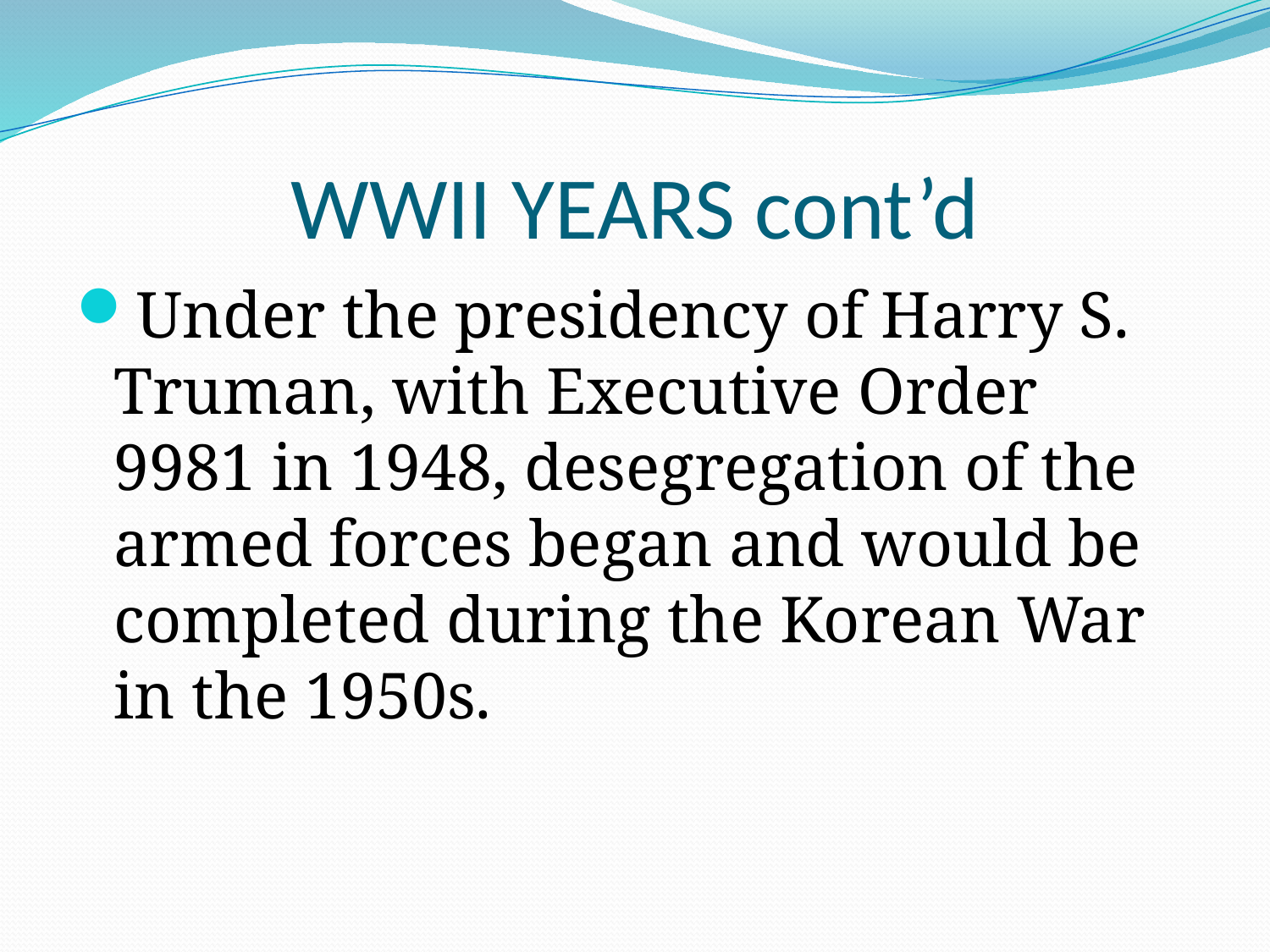

# WWII YEARS cont’d
Under the presidency of Harry S. Truman, with Executive Order 9981 in 1948, desegregation of the armed forces began and would be completed during the Korean War in the 1950s.